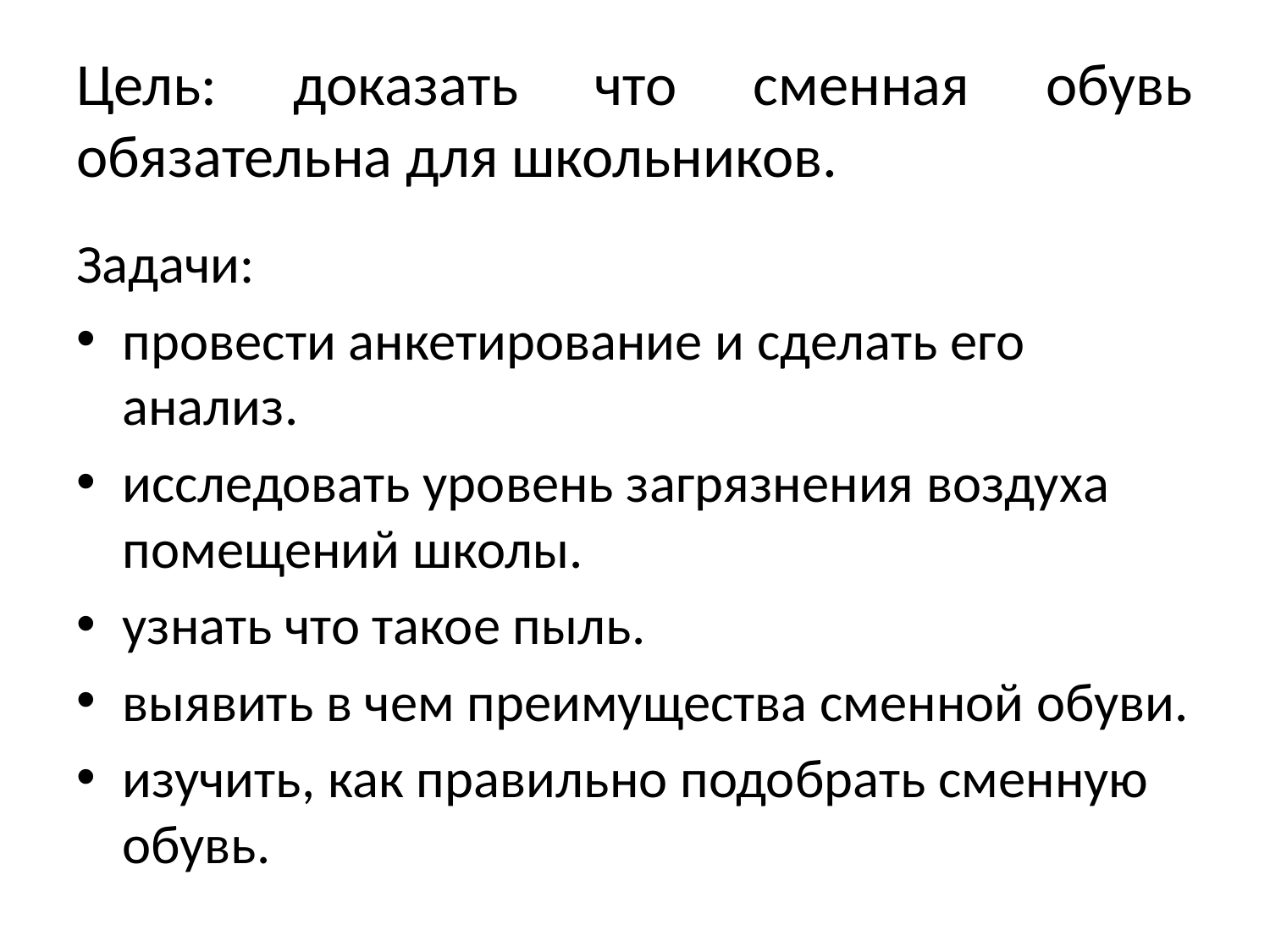

# Цель: доказать что сменная обувь обязательна для школьников.
Задачи:
провести анкетирование и сделать его анализ.
исследовать уровень загрязнения воздуха помещений школы.
узнать что такое пыль.
выявить в чем преимущества сменной обуви.
изучить, как правильно подобрать сменную обувь.